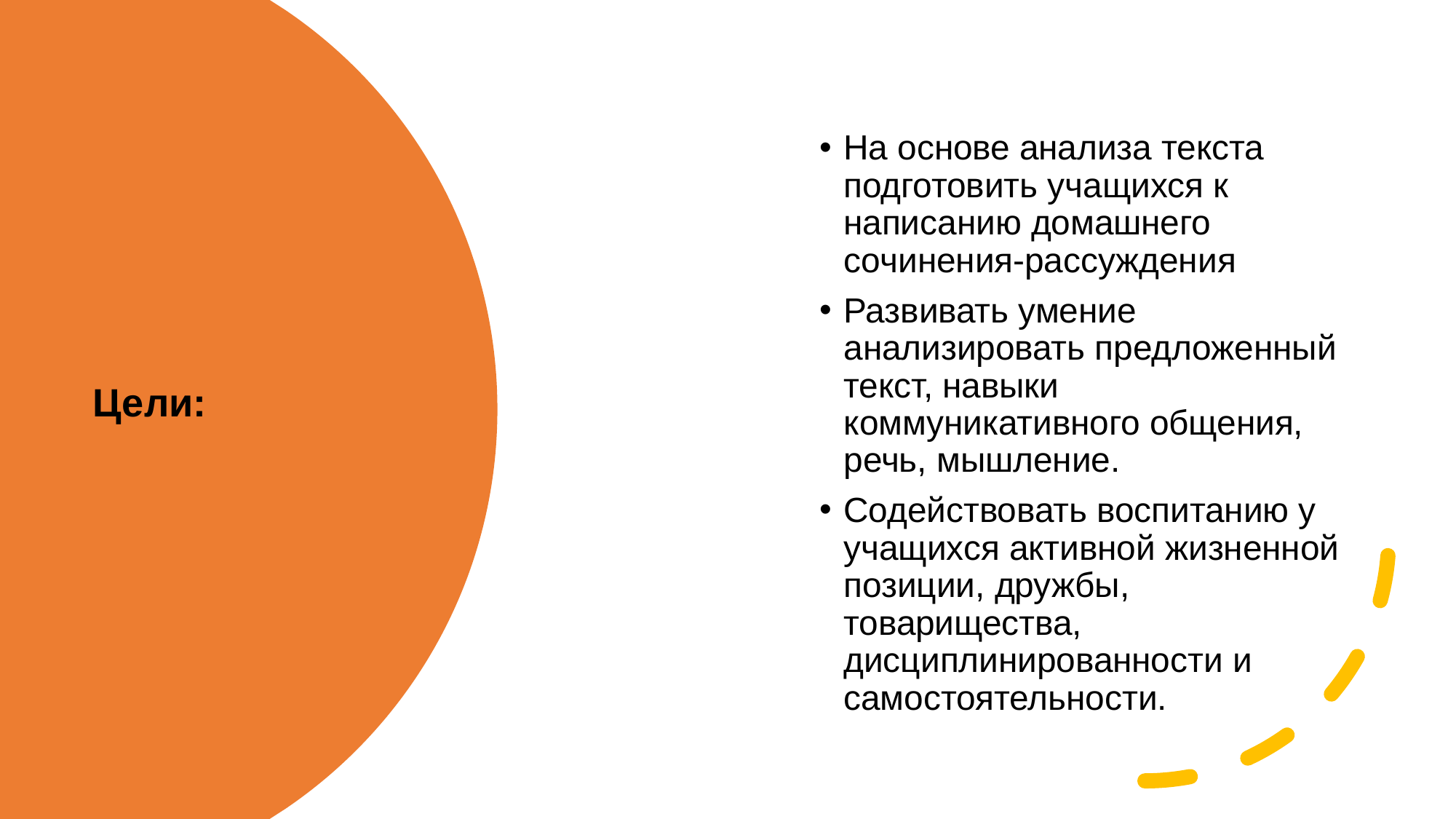

На основе анализа текста подготовить учащихся к написанию домашнего сочинения-рассуждения
Развивать умение анализировать предложенный текст, навыки коммуникативного общения, речь, мышление.
Содействовать воспитанию у учащихся активной жизненной позиции, дружбы, товарищества, дисциплинированности и самостоятельности.

# Цели: